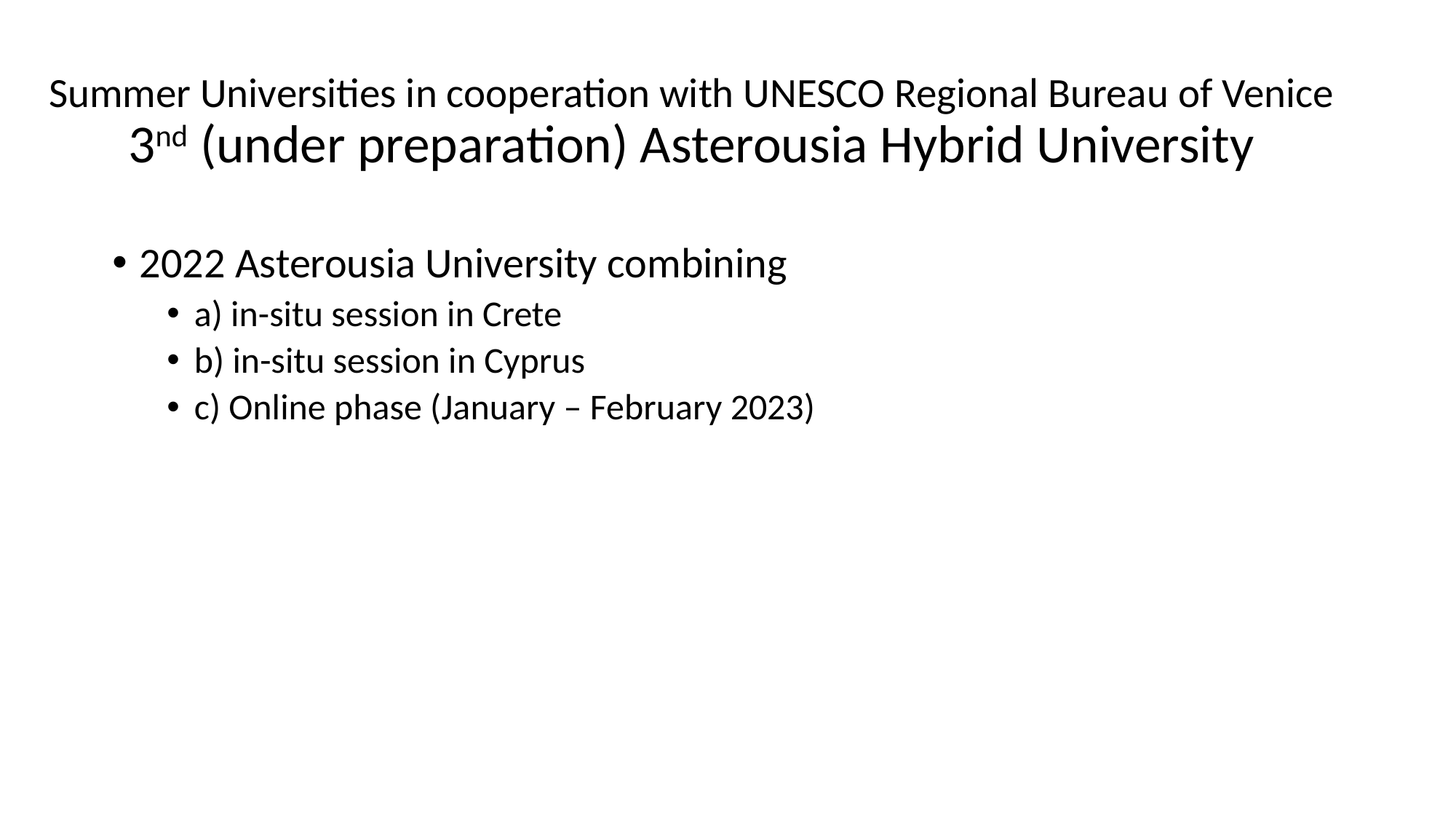

Summer Universities in cooperation with UNESCO Regional Bureau of Venice
3nd (under preparation) Asterousia Hybrid University
2022 Asterousia University combining
a) in-situ session in Crete
b) in-situ session in Cyprus
c) Online phase (January – February 2023)